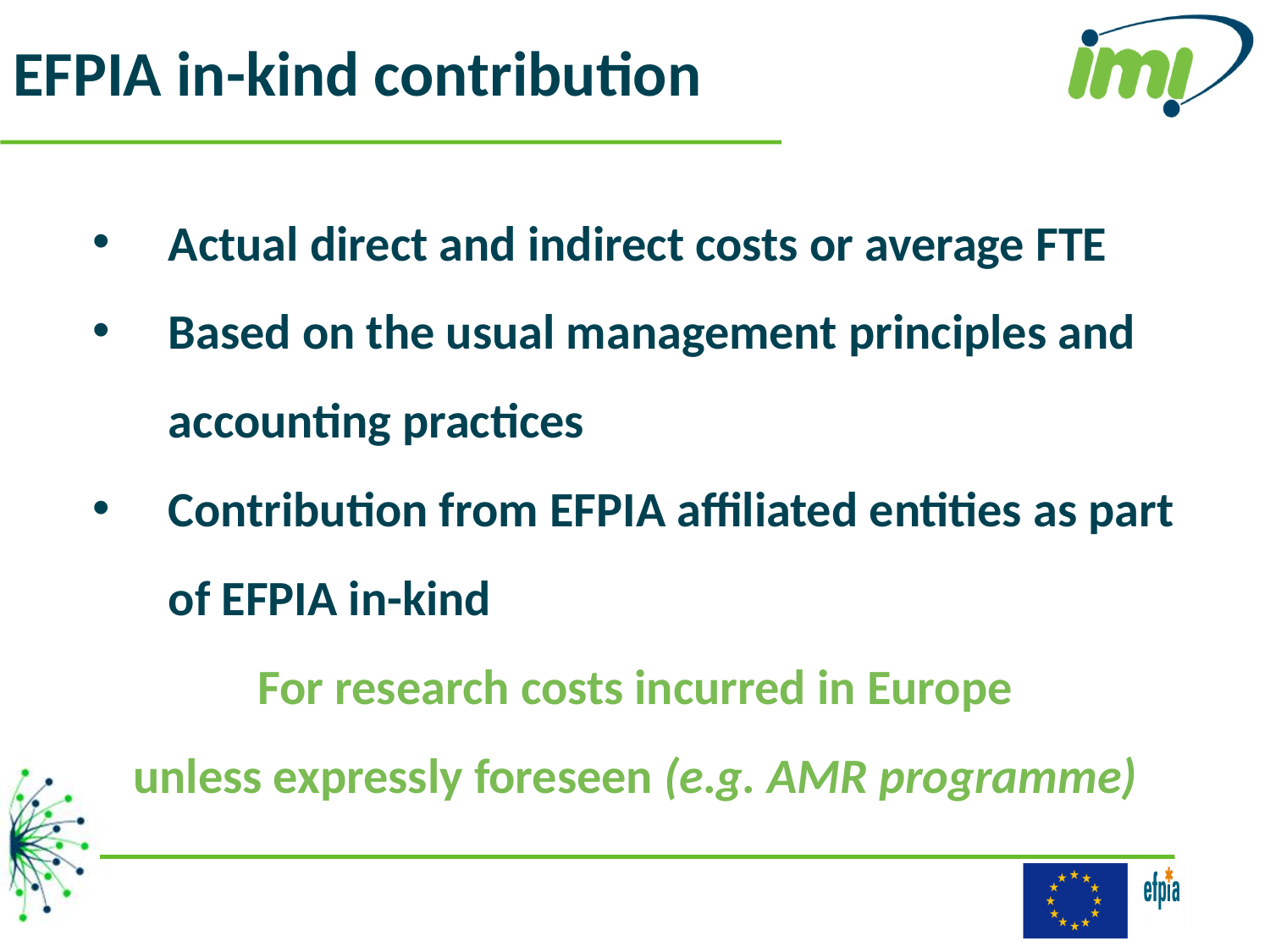

EFPIA in-kind contribution

Actual direct and indirect costs or average FTE
Based on the usual management principles and accounting practices
Contribution from EFPIA affiliated entities as part of EFPIA in-kind
For research costs incurred in Europe
unless expressly foreseen (e.g. AMR programme)